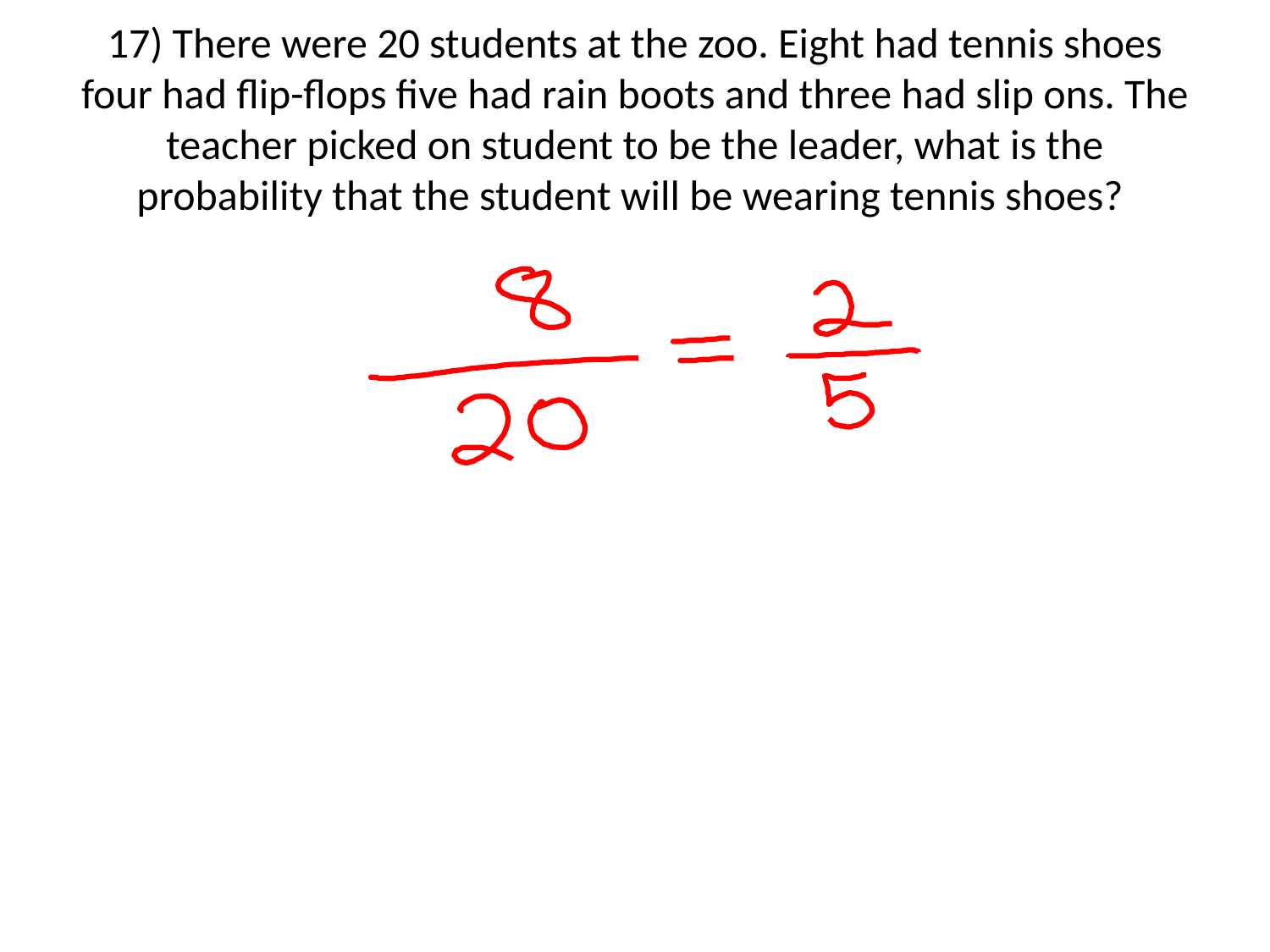

# 17) There were 20 students at the zoo. Eight had tennis shoes four had flip-flops five had rain boots and three had slip ons. The teacher picked on student to be the leader, what is the probability that the student will be wearing tennis shoes?